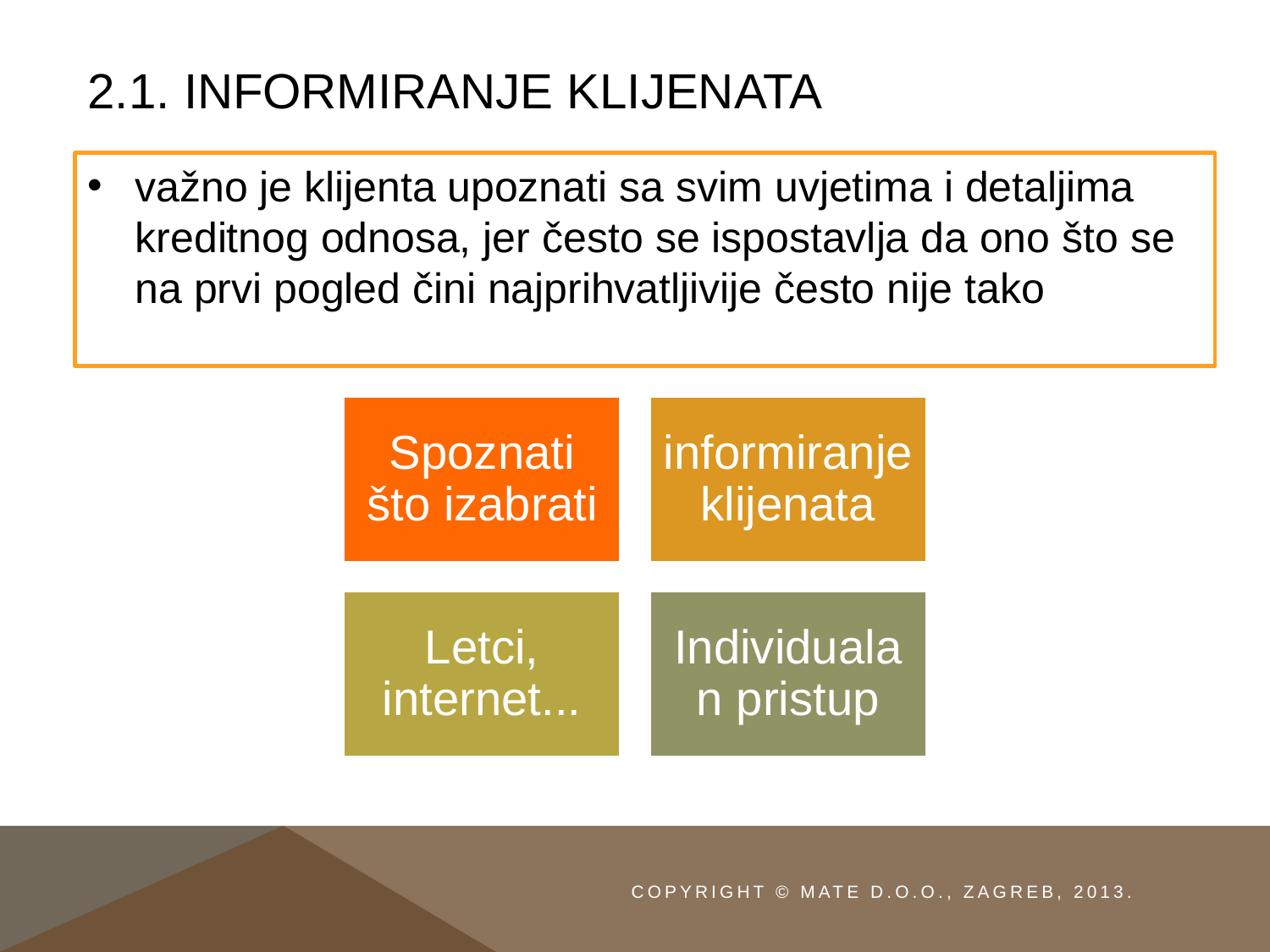

# 2.1. Informiranje klijenata
važno je klijenta upoznati sa svim uvjetima i detaljima kreditnog odnosa, jer često se ispostavlja da ono što se na prvi pogled čini najprihvatljivije često nije tako
Spoznati što izabrati
informiranje klijenata
Letci, internet...
Individualan pristup
Copyright © MATE d.o.o., Zagreb, 2013.